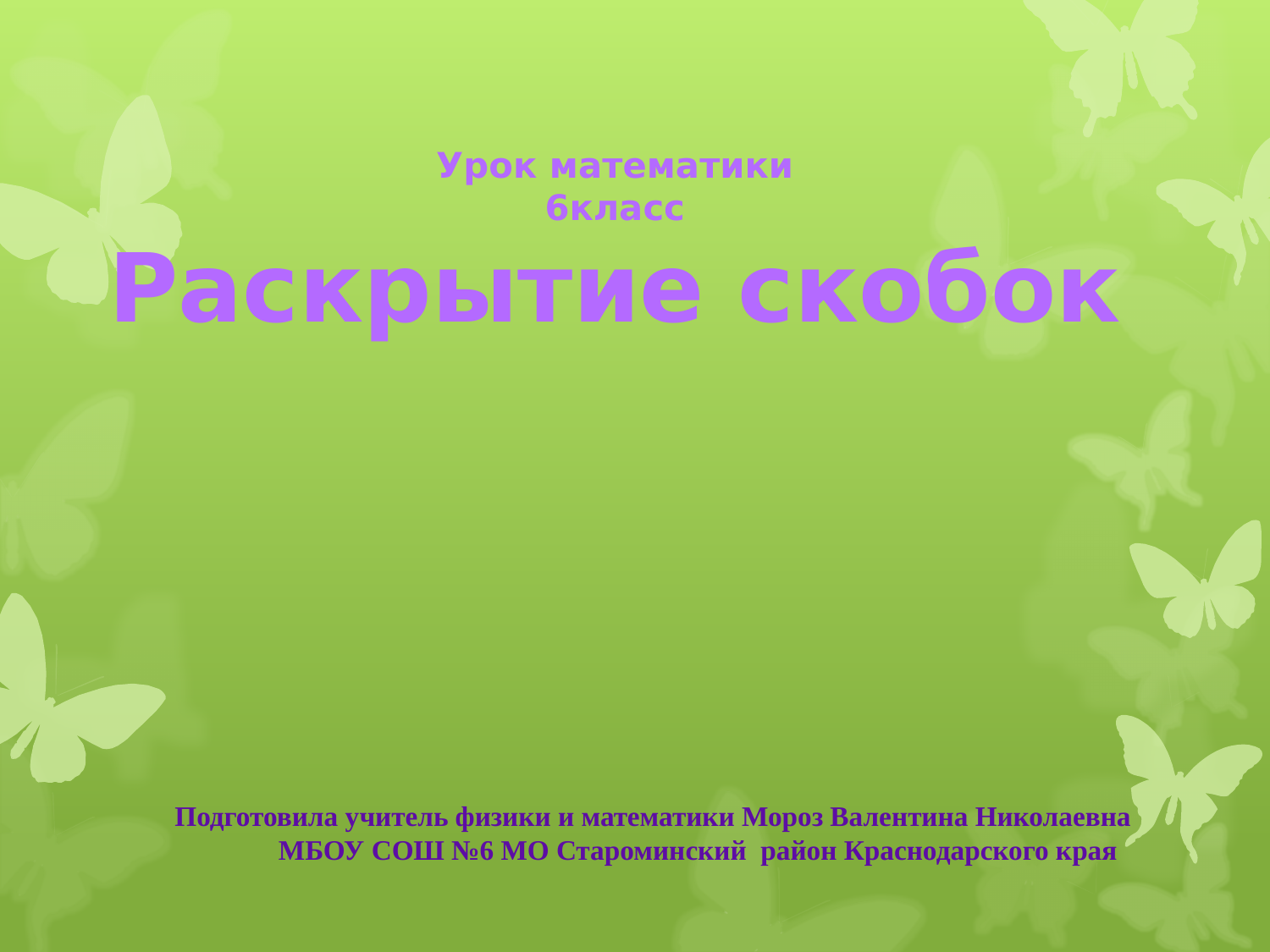

Урок математики
6класс
Раскрытие скобок

Подготовила учитель физики и математики Мороз Валентина Николаевна
МБОУ СОШ №6 МО Староминский  район Краснодарского края